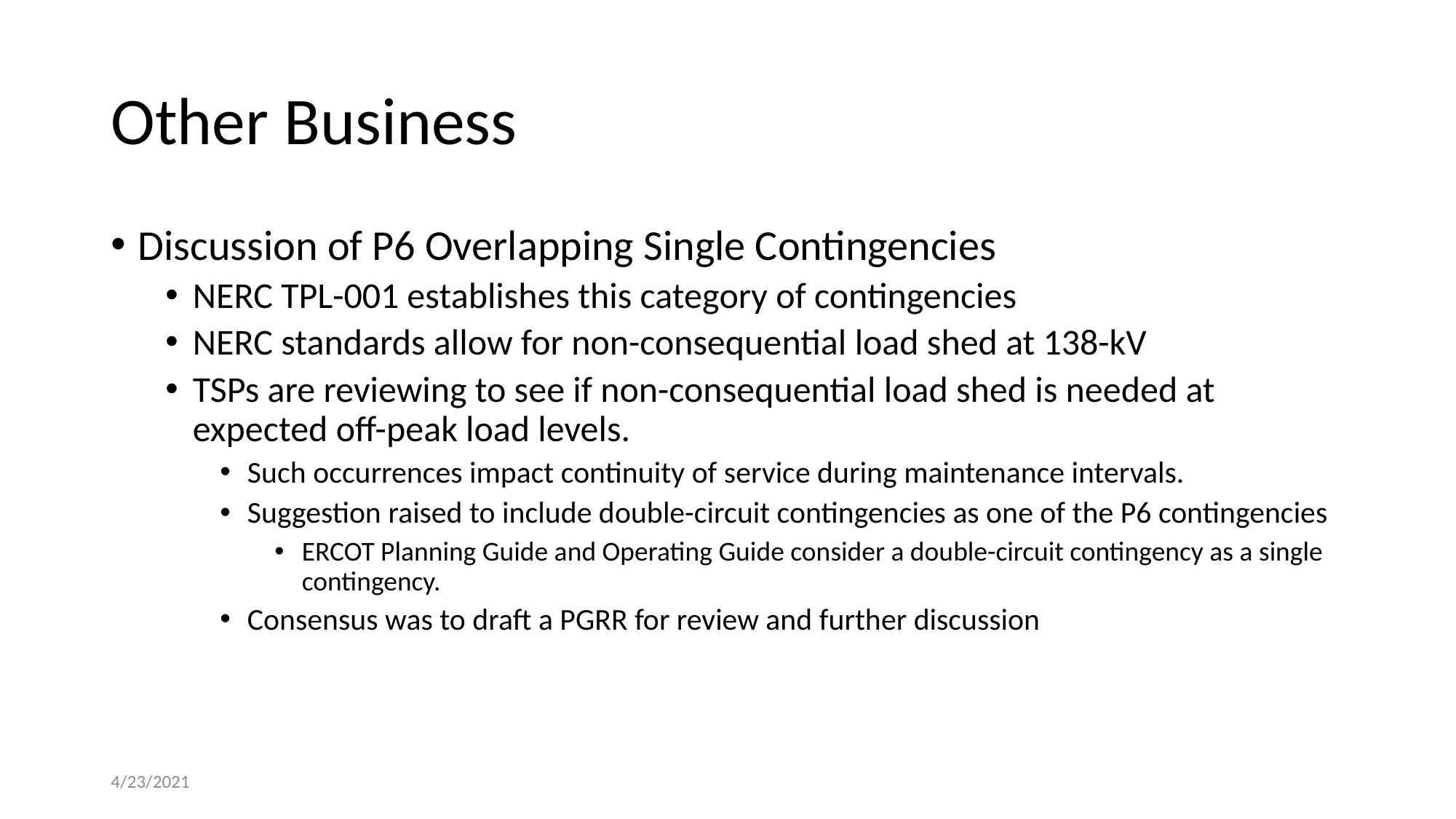

# Other Business
Discussion of P6 Overlapping Single Contingencies
NERC TPL-001 establishes this category of contingencies
NERC standards allow for non-consequential load shed at 138-kV
TSPs are reviewing to see if non-consequential load shed is needed at expected off-peak load levels.
Such occurrences impact continuity of service during maintenance intervals.
Suggestion raised to include double-circuit contingencies as one of the P6 contingencies
ERCOT Planning Guide and Operating Guide consider a double-circuit contingency as a single contingency.
Consensus was to draft a PGRR for review and further discussion
4/23/2021